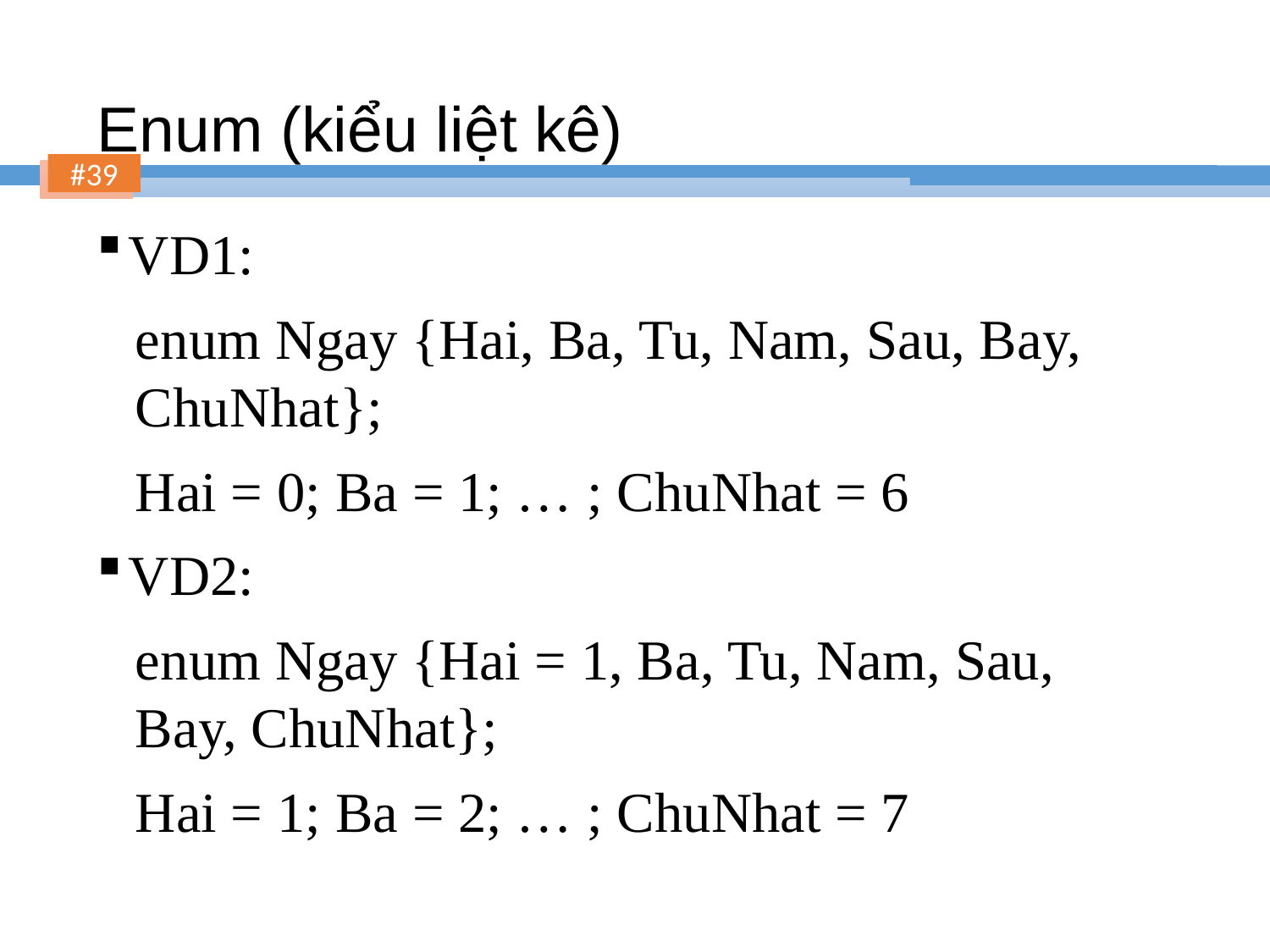

# Enum (kiểu liệt kê)
VD1:
	enum Ngay {Hai, Ba, Tu, Nam, Sau, Bay, ChuNhat};
	Hai = 0; Ba = 1; … ; ChuNhat = 6
VD2:
	enum Ngay {Hai = 1, Ba, Tu, Nam, Sau, Bay, ChuNhat};
	Hai = 1; Ba = 2; … ; ChuNhat = 7